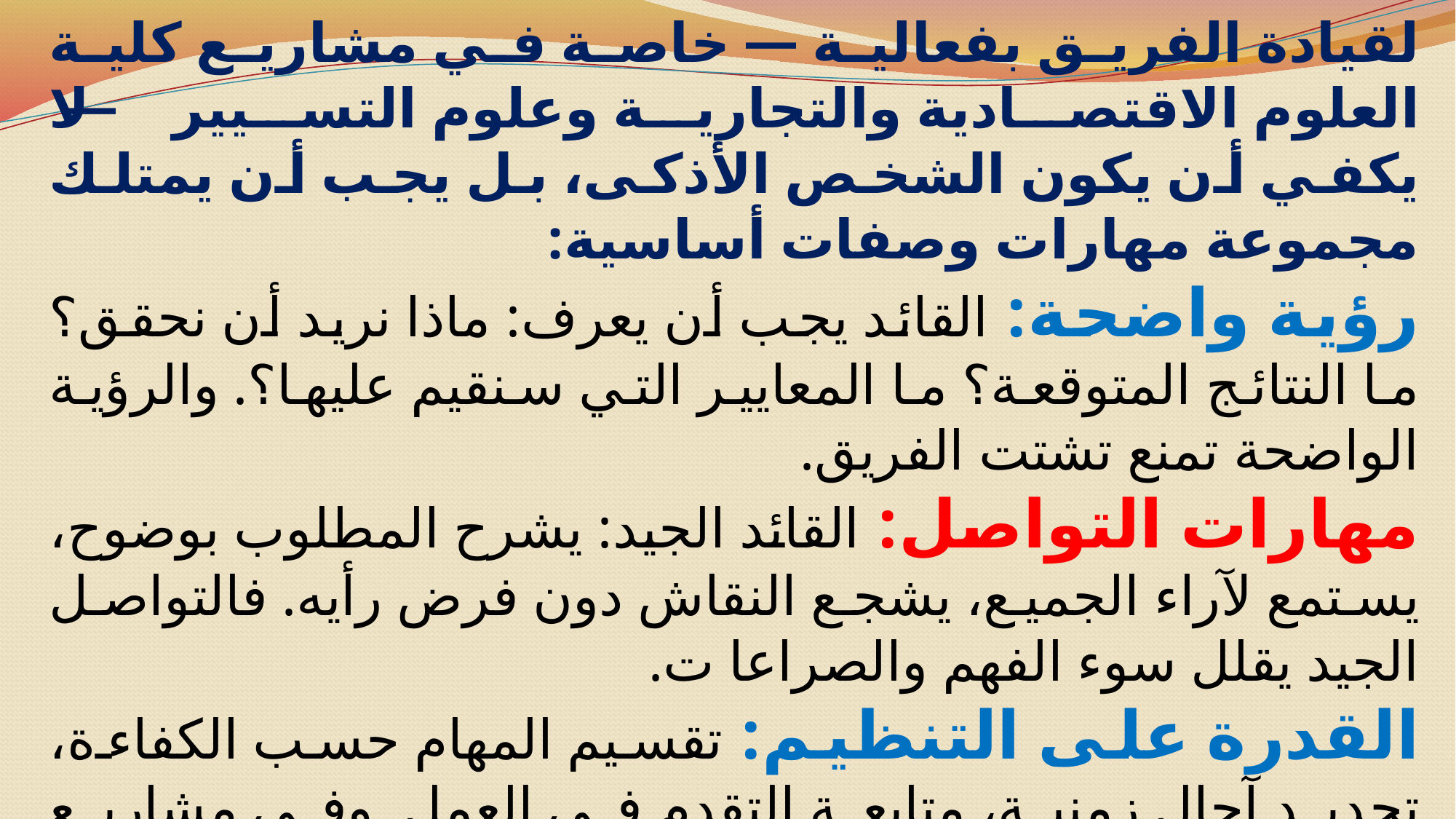

لقيادة الفريق بفعالية — خاصة في مشاريع كلية العلوم الاقتصادية والتجارية وعلوم التسيير — لا يكفي أن يكون الشخص الأذكى، بل يجب أن يمتلك مجموعة مهارات وصفات أساسية:
رؤية واضحة: القائد يجب أن يعرف: ماذا نريد أن نحقق؟ ما النتائج المتوقعة؟ ما المعايير التي سنقيم عليها؟. والرؤية الواضحة تمنع تشتت الفريق.
مهارات التواصل: القائد الجيد: يشرح المطلوب بوضوح، يستمع لآراء الجميع، يشجع النقاش دون فرض رأيه. فالتواصل الجيد يقلل سوء الفهم والصراعا ت.
القدرة على التنظيم: تقسيم المهام حسب الكفاءة، تحديد آجال زمنية، متابعة التقدم في العمل. وفي مشاريع الدراسة، التنظيم هو ما يضمن تسليم العمل في الوقت المحدد.